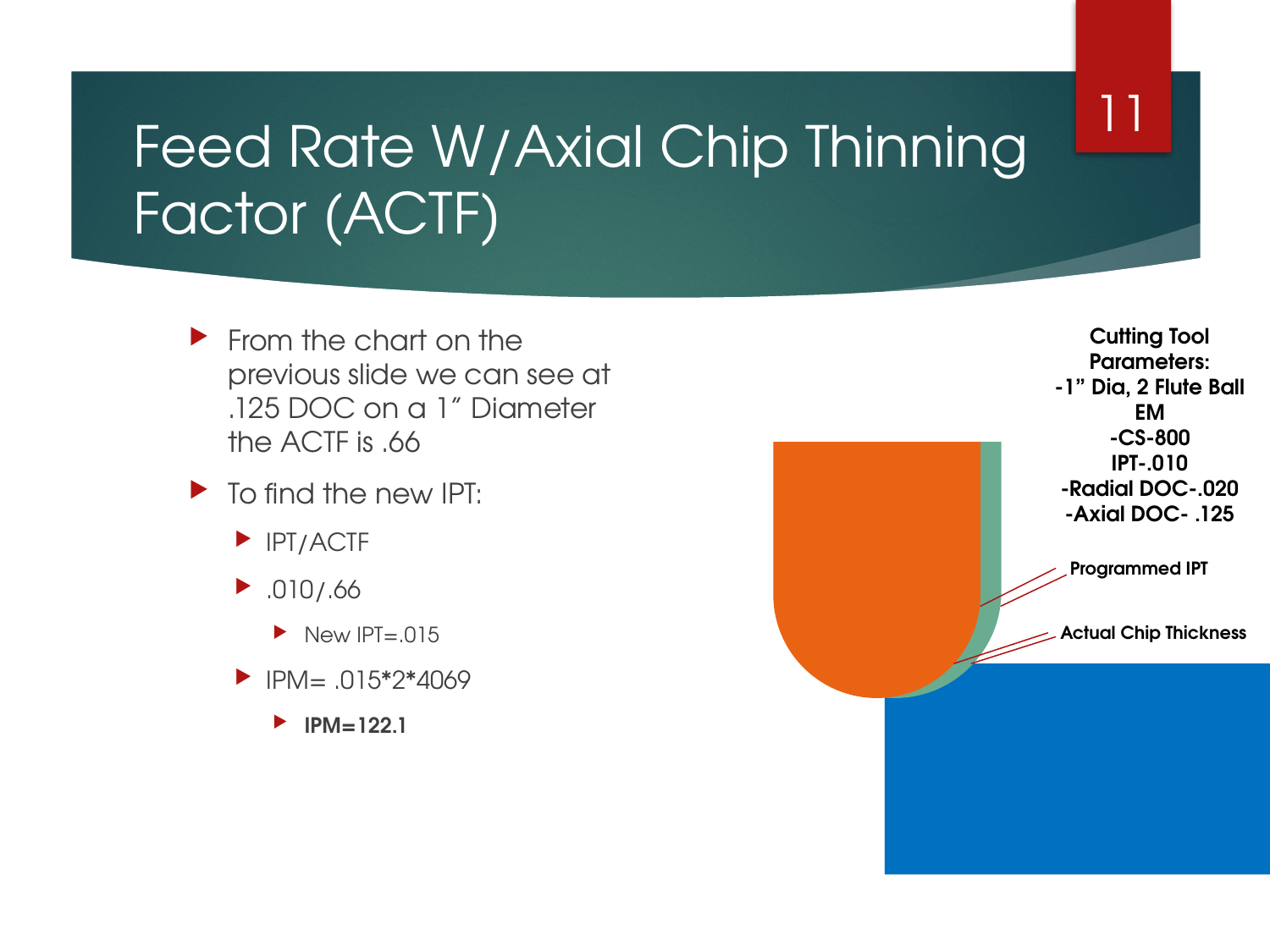

11
# Feed Rate W/Axial Chip Thinning Factor (ACTF)
From the chart on the previous slide we can see at .125 DOC on a 1” Diameter the ACTF is .66
To find the new IPT:
IPT/ACTF
.010/.66
New IPT=.015
IPM= .015*2*4069
IPM=122.1

Cutting Tool Parameters:
-1” Dia, 2 Flute Ball EM
-CS-800
IPT-.010
-Radial DOC-.020
-Axial DOC- .125

Programmed IPT
Actual Chip Thickness